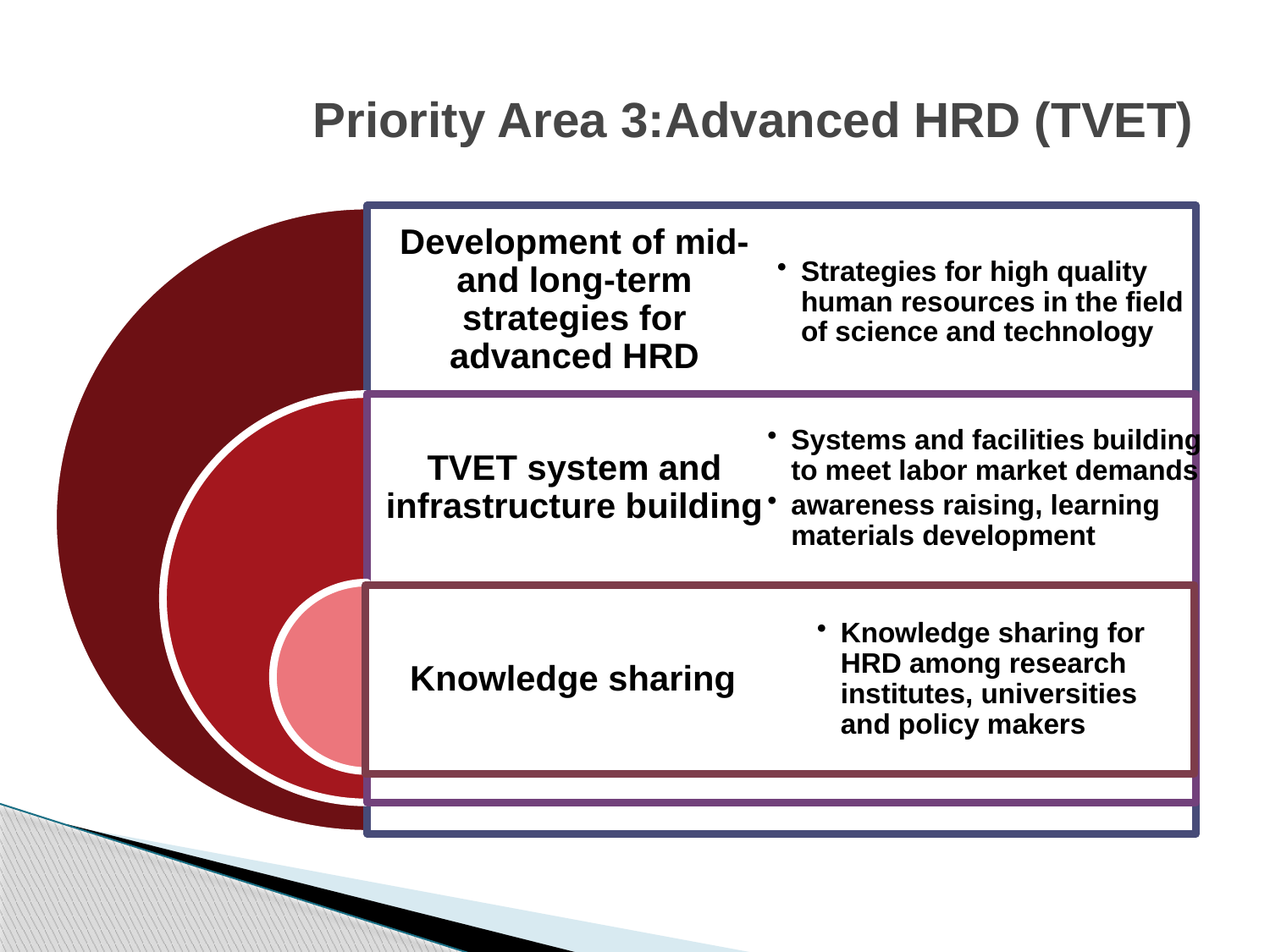

# Priority Area 3:Advanced HRD (TVET)
Development of mid-and long-term strategies for advanced HRD
TVET system and infrastructure building
Knowledge sharing
Strategies for high quality human resources in the field of science and technology
Systems and facilities building to meet labor market demands
awareness raising, learning materials development
Knowledge sharing for HRD among research institutes, universities and policy makers